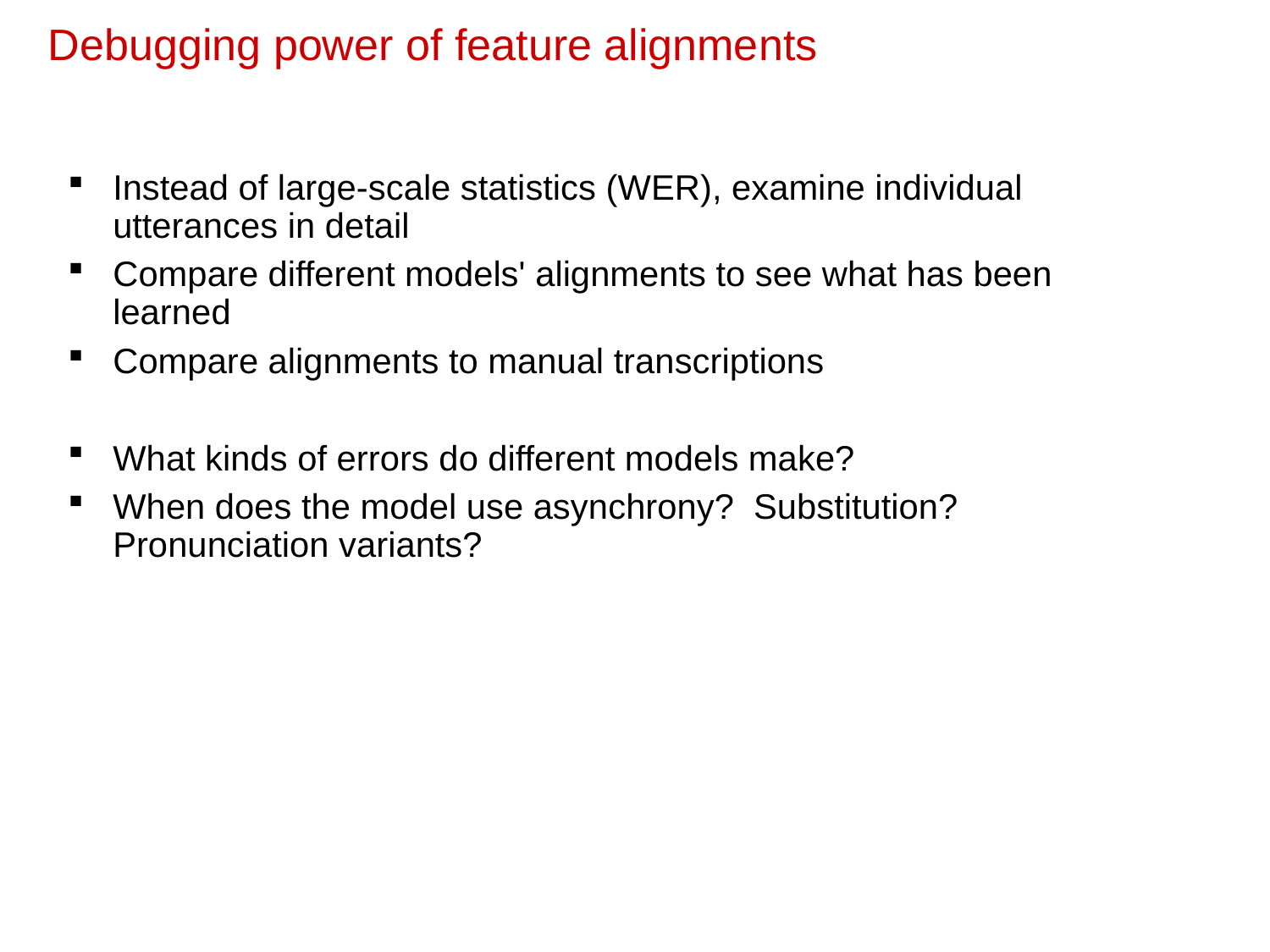

# Debugging power of feature alignments
Instead of large-scale statistics (WER), examine individual utterances in detail
Compare different models' alignments to see what has been learned
Compare alignments to manual transcriptions

What kinds of errors do different models make?
When does the model use asynchrony?  Substitution?  Pronunciation variants?